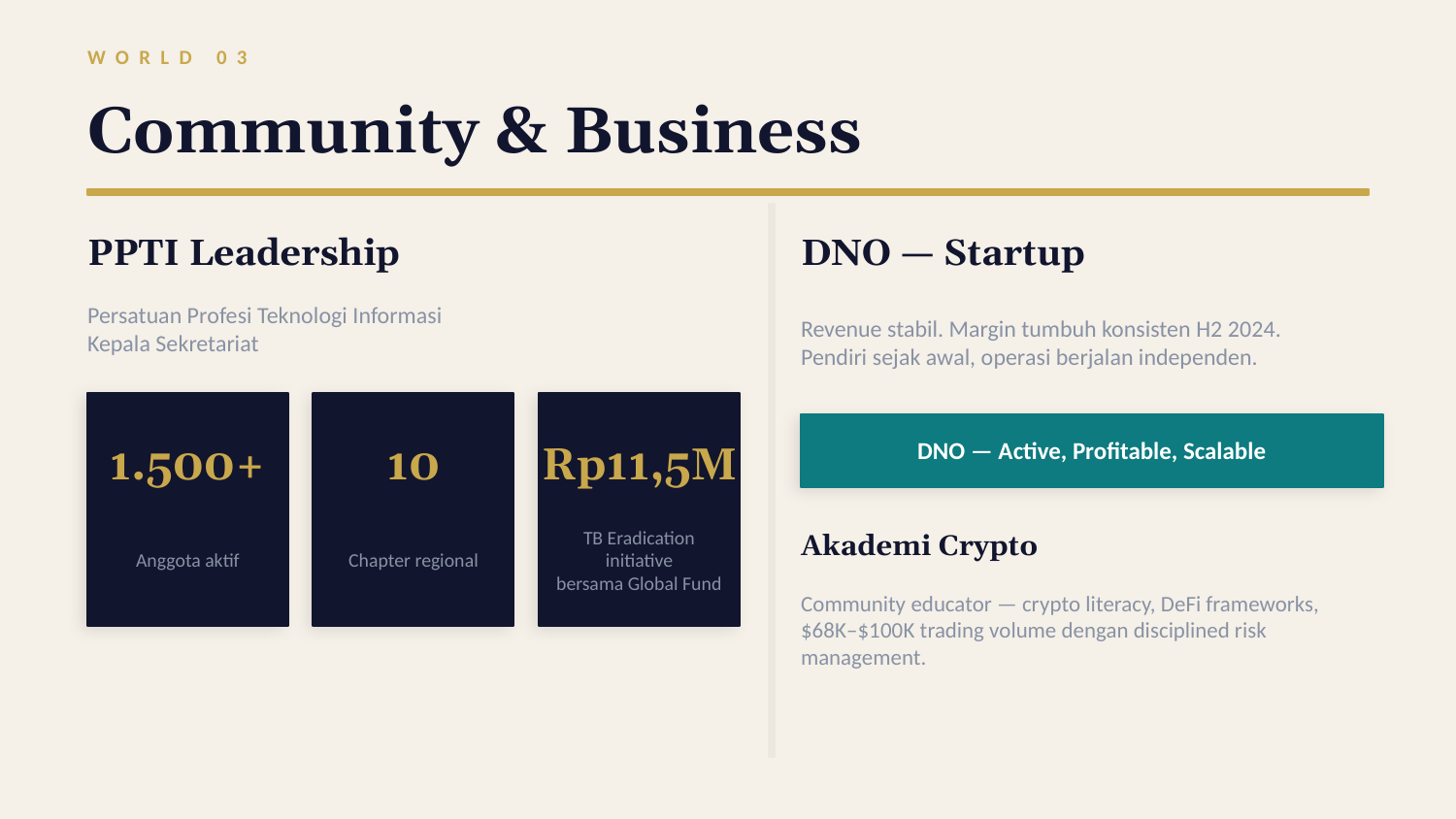

WORLD 03
Community & Business

PPTI Leadership
DNO — Startup
Persatuan Profesi Teknologi Informasi
Kepala Sekretariat
Revenue stabil. Margin tumbuh konsisten H2 2024.
Pendiri sejak awal, operasi berjalan independen.

1.500+
10
Rp11,5M

DNO — Active, Profitable, Scalable
Anggota aktif
Chapter regional
TB Eradication initiative
bersama Global Fund
Akademi Crypto
Community educator — crypto literacy, DeFi frameworks,
$68K–$100K trading volume dengan disciplined risk management.